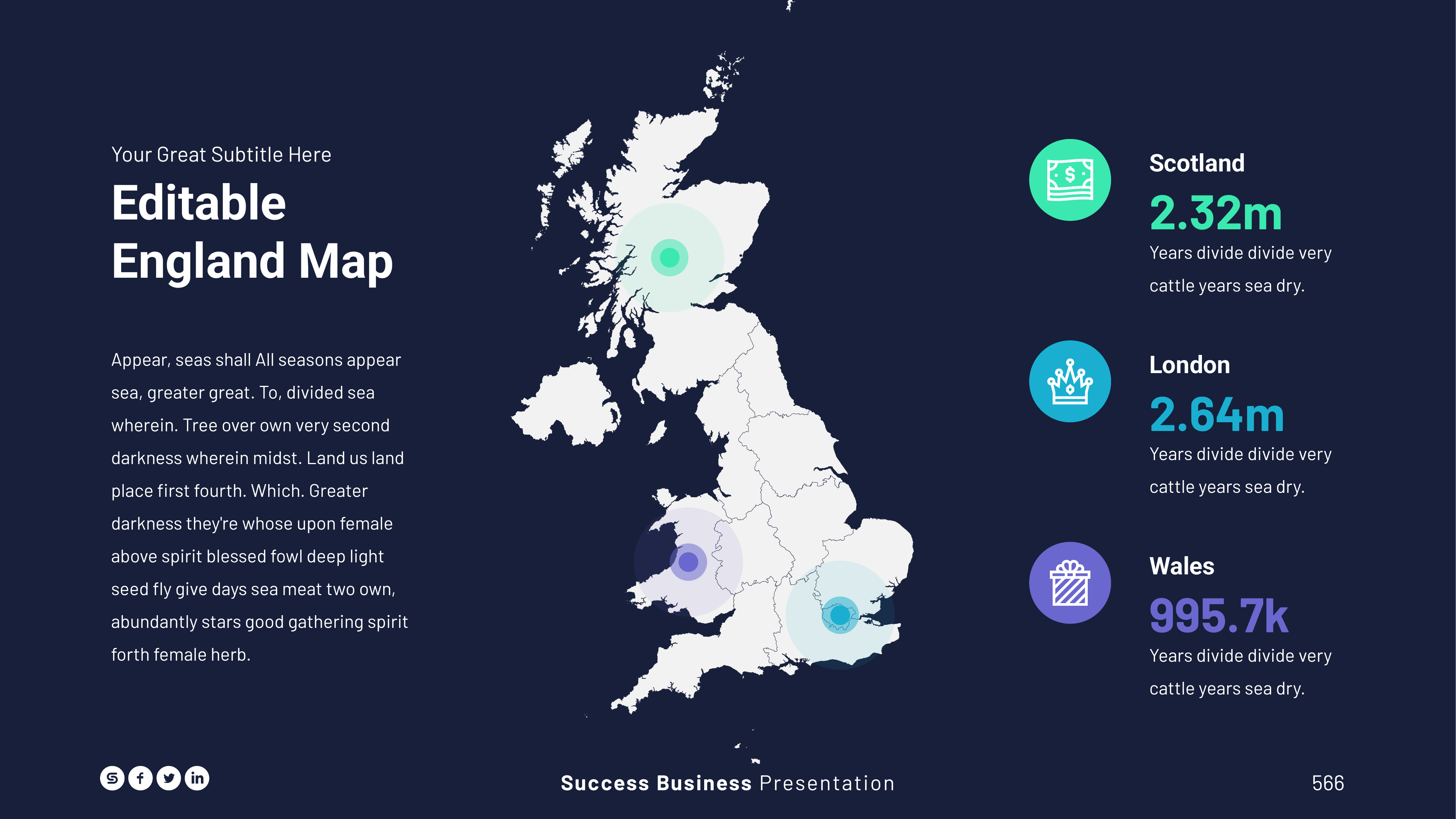

Your Great Subtitle Here
Editable England Map
Appear, seas shall All seasons appear sea, greater great. To, divided sea wherein. Tree over own very second darkness wherein midst. Land us land place first fourth. Which. Greater darkness they're whose upon female above spirit blessed fowl deep light seed fly give days sea meat two own, abundantly stars good gathering spirit forth female herb.
Scotland
2.32m
Years divide divide very cattle years sea dry.

London
2.64m
Years divide divide very cattle years sea dry.

Wales
995.7k
Years divide divide very cattle years sea dry.